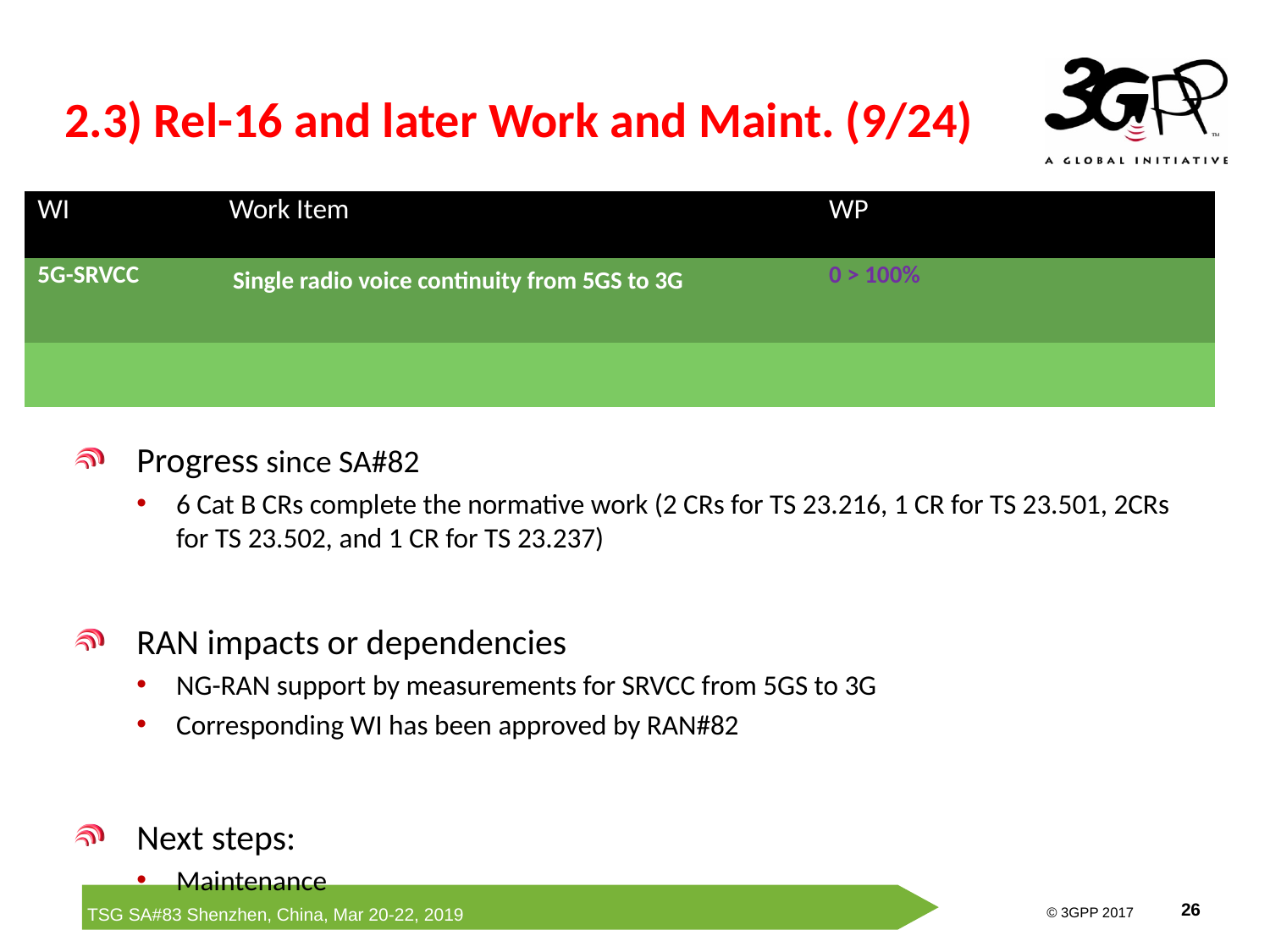

# 2.3) Rel-16 and later Work and Maint. (9/24)
| WI | Work Item | WP |  |  |
| --- | --- | --- | --- | --- |
| 5G-SRVCC | Single radio voice continuity from 5GS to 3G | 0 > 100% |  |  |
|  |  |  |  |  |
Progress since SA#82
6 Cat B CRs complete the normative work (2 CRs for TS 23.216, 1 CR for TS 23.501, 2CRs for TS 23.502, and 1 CR for TS 23.237)

RAN impacts or dependencies
NG-RAN support by measurements for SRVCC from 5GS to 3G
Corresponding WI has been approved by RAN#82

Next steps:
Maintenance